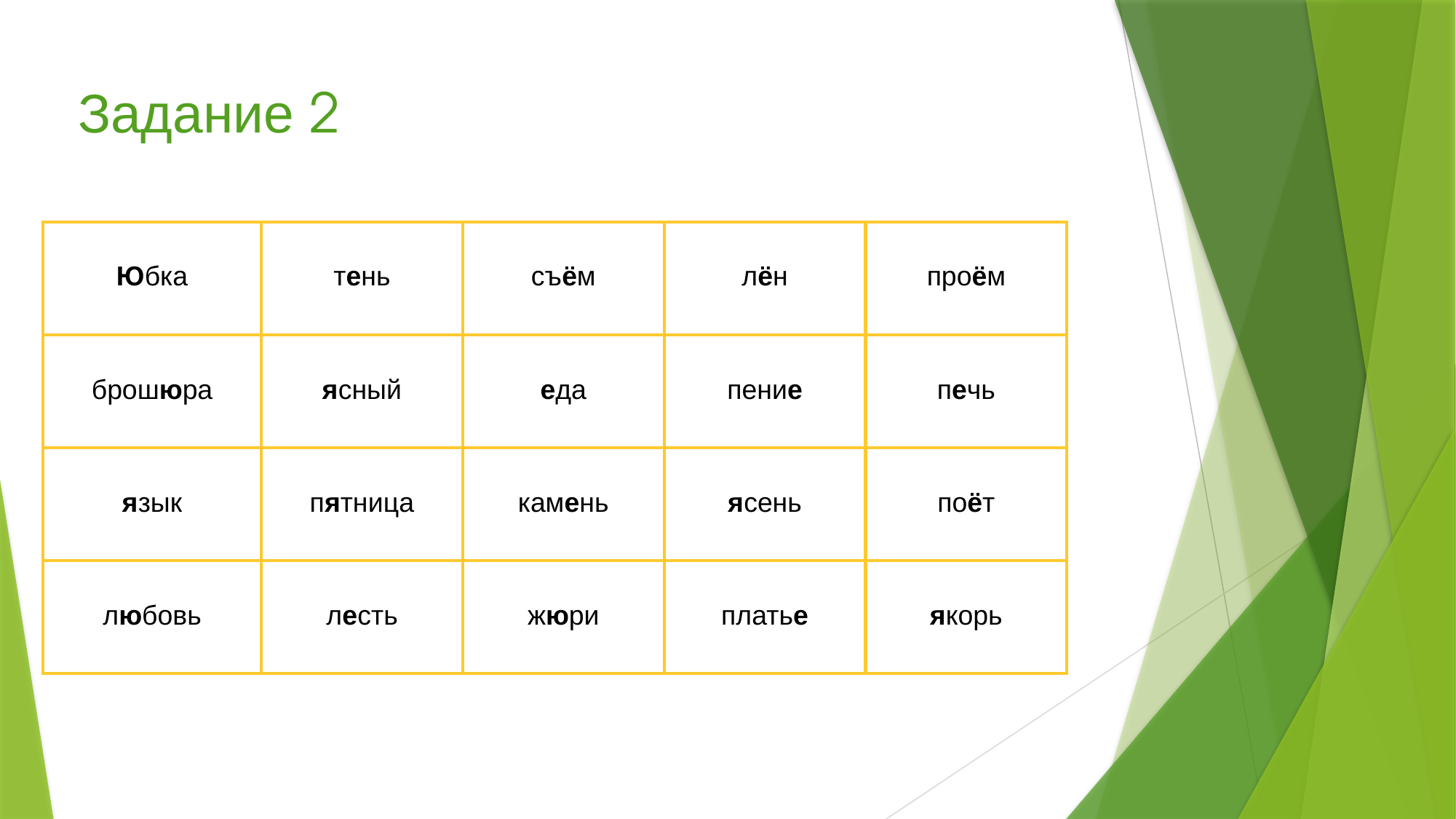

# Задание 2
| Юбка | тень | съём | лён | проём |
| --- | --- | --- | --- | --- |
| брошюра | ясный | еда | пение | печь |
| язык | пятница | камень | ясень | поёт |
| любовь | лесть | жюри | платье | якорь |